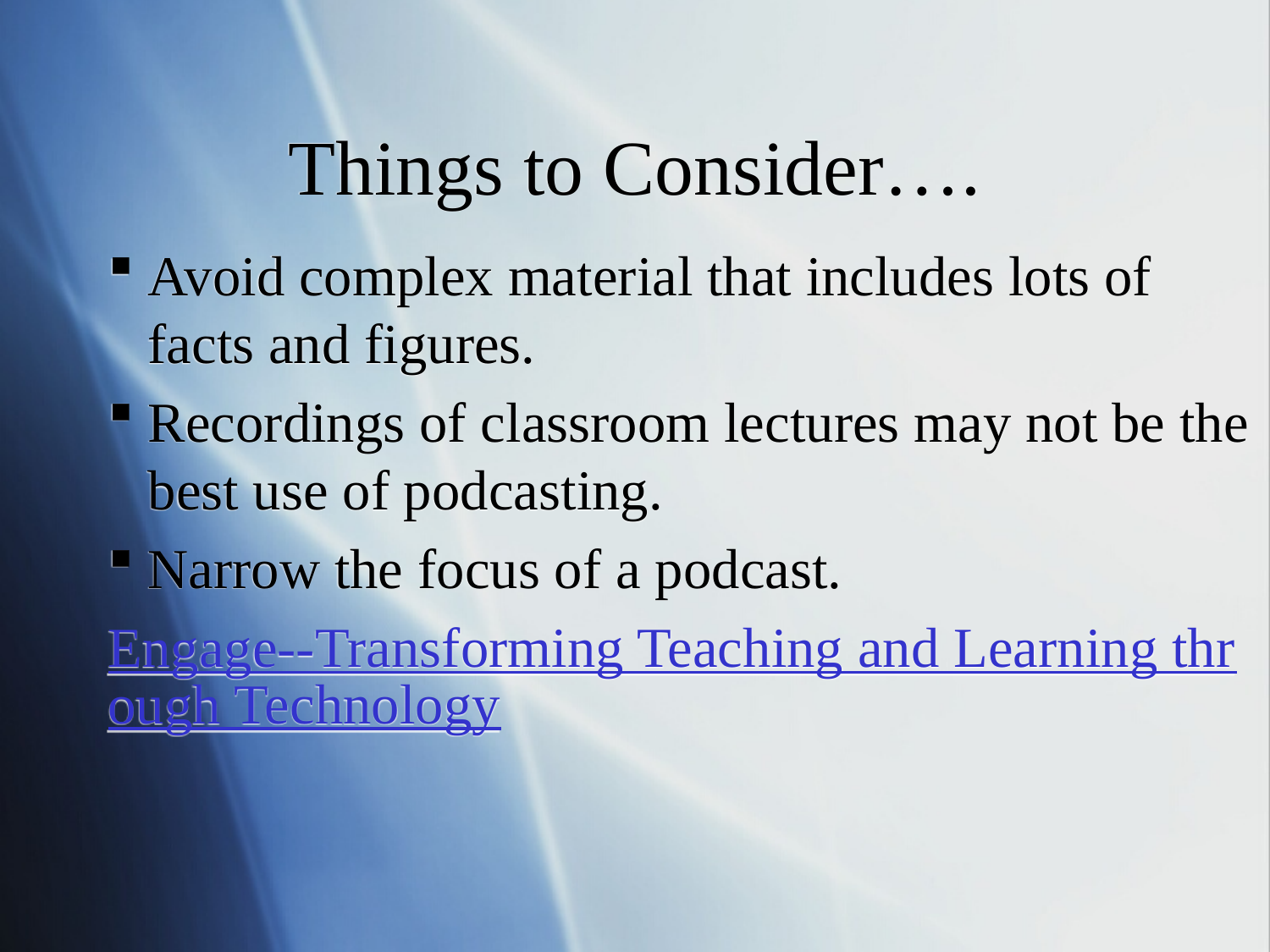

# Things to Consider….
Avoid complex material that includes lots of facts and figures.
Recordings of classroom lectures may not be the best use of podcasting.
Narrow the focus of a podcast.
Engage--Transforming Teaching and Learning through Technology